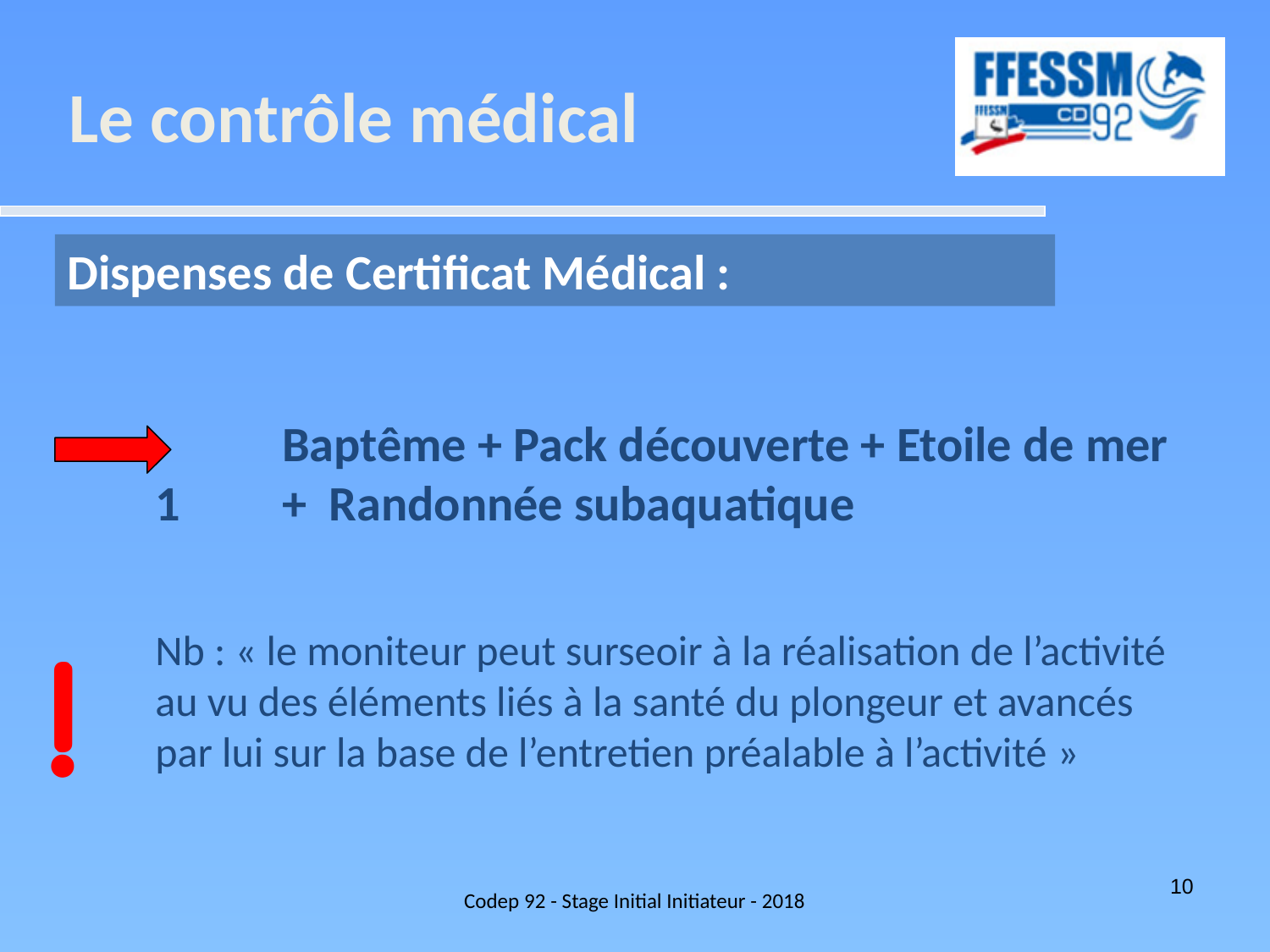

Le contrôle médical
Dispenses de Certificat Médical :
     	Baptême + Pack découverte + Etoile de mer 1 	+  Randonnée subaquatique

     Nb : « le moniteur peut surseoir à la réalisation de l’activité au vu des éléments liés à la santé du plongeur et avancés par lui sur la base de l’entretien préalable à l’activité »

!
Codep 92 - Stage Initial Initiateur - 2018
10